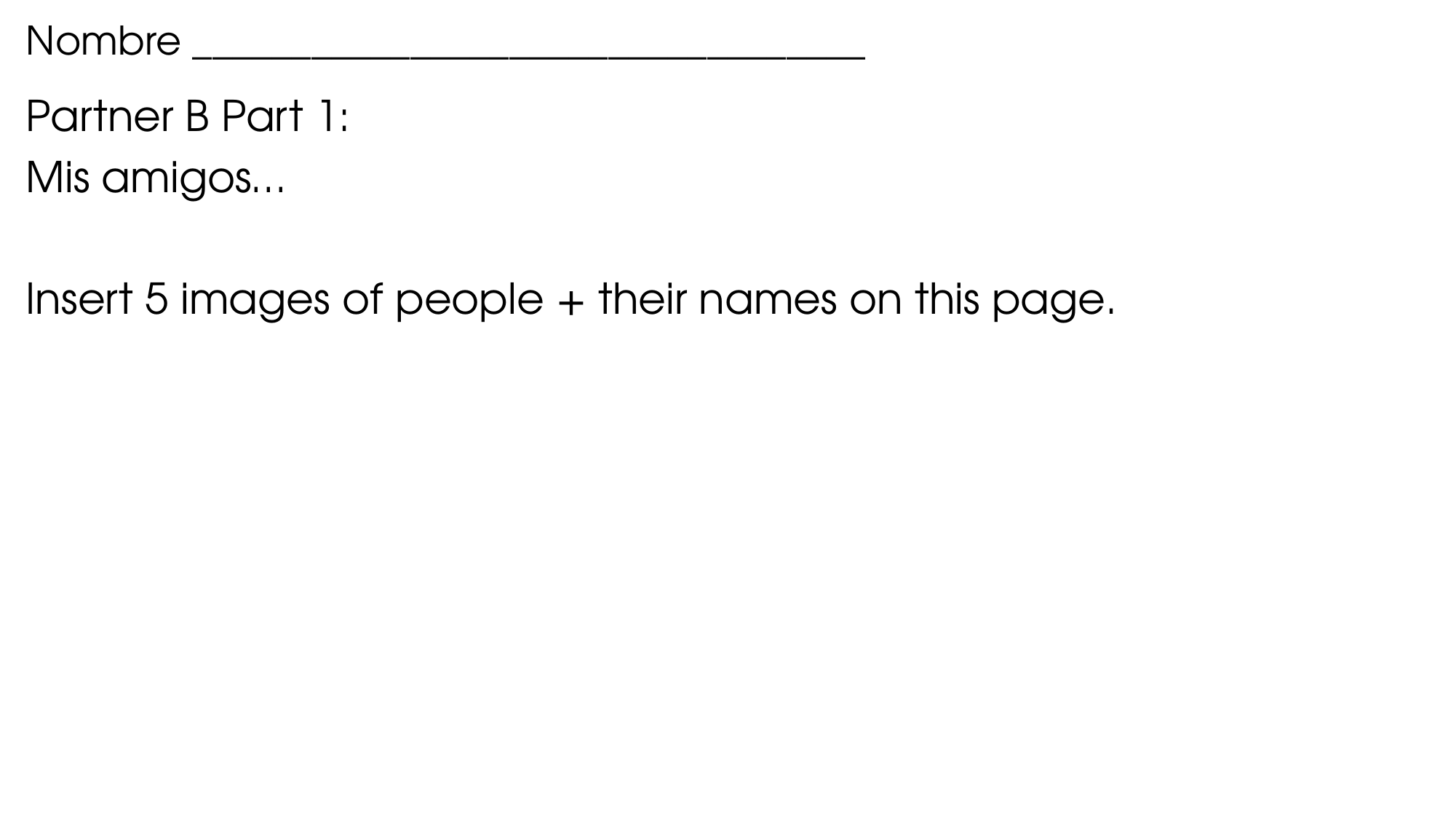

# Nombre __________________________________
Partner B Part 1:
Mis amigos…

Insert 5 images of people + their names on this page.